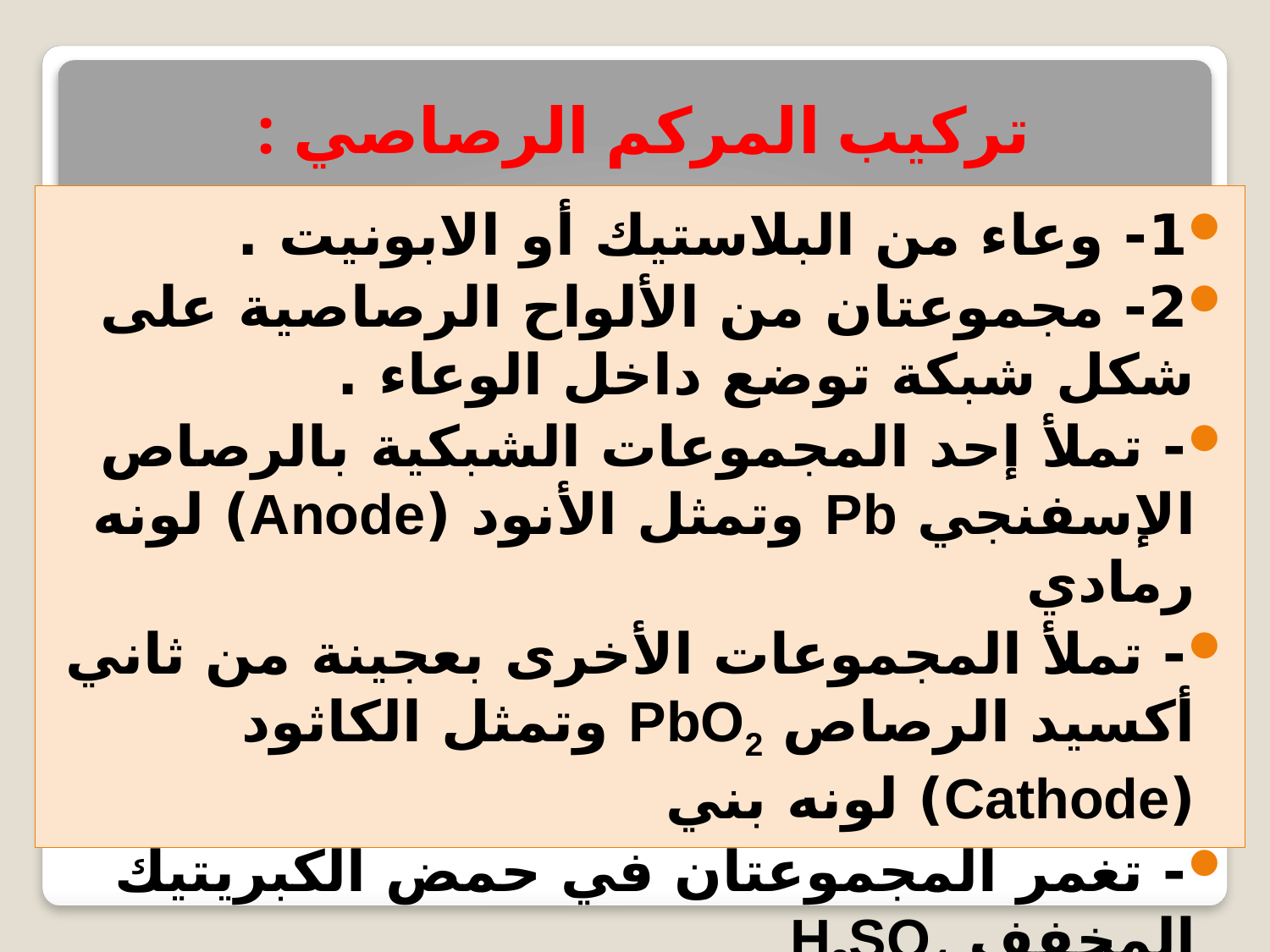

# تركيب المركم الرصاصي :
1- وعاء من البلاستيك أو الابونيت .
2- مجموعتان من الألواح الرصاصية على شكل شبكة توضع داخل الوعاء .
- تملأ إحد المجموعات الشبكية بالرصاص الإسفنجي Pb وتمثل الأنود (Anode) لونه رمادي
- تملأ المجموعات الأخرى بعجينة من ثاني أكسيد الرصاص PbO2 وتمثل الكاثود (Cathode) لونه بني
- تغمر المجموعتان في حمض الكبريتيك المخفف H2SO4